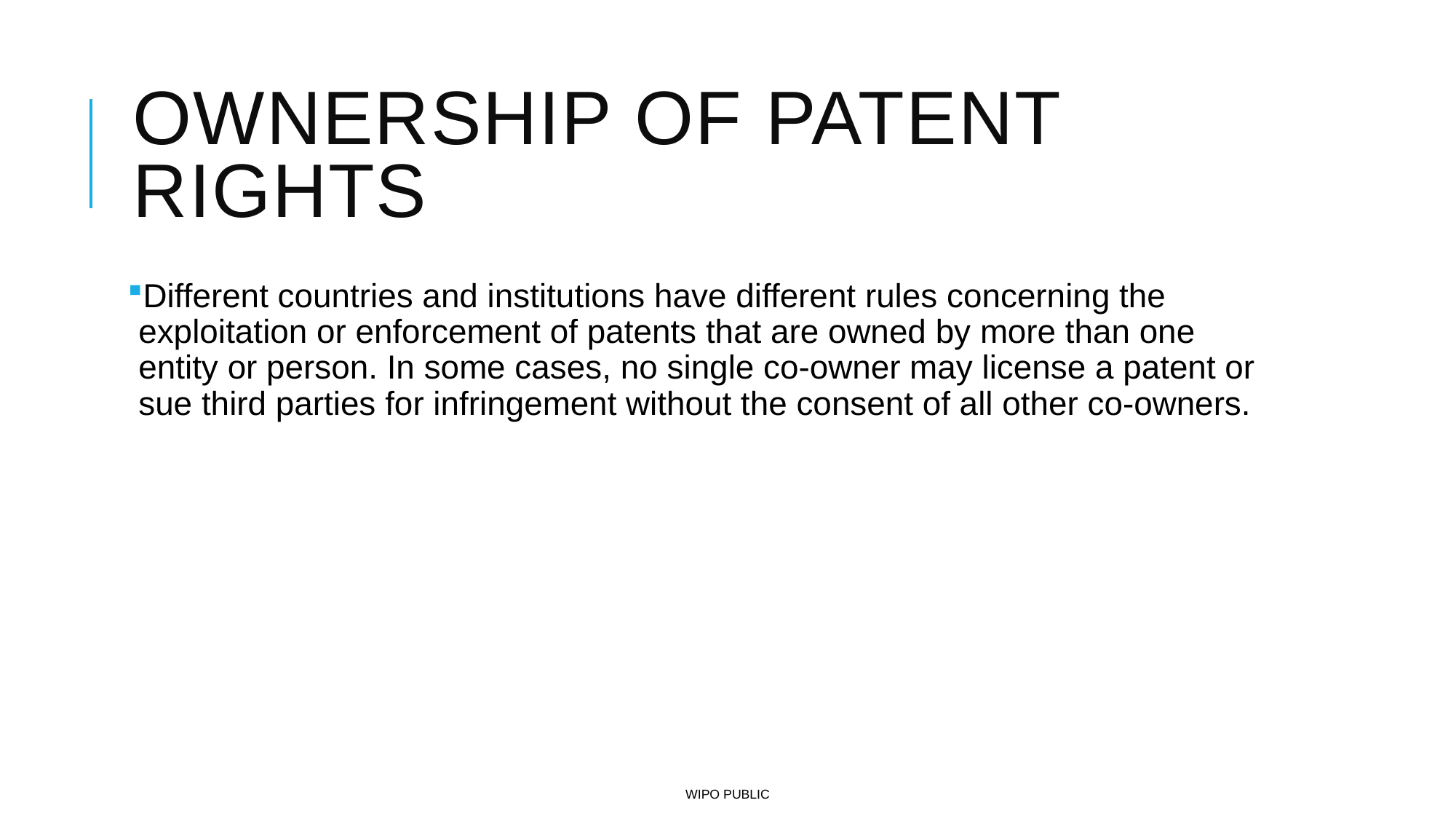

# Ownership of patent rights
Different countries and institutions have different rules concerning the exploitation or enforcement of patents that are owned by more than one entity or person. In some cases, no single co-owner may license a patent or sue third parties for infringement without the consent of all other co-owners.